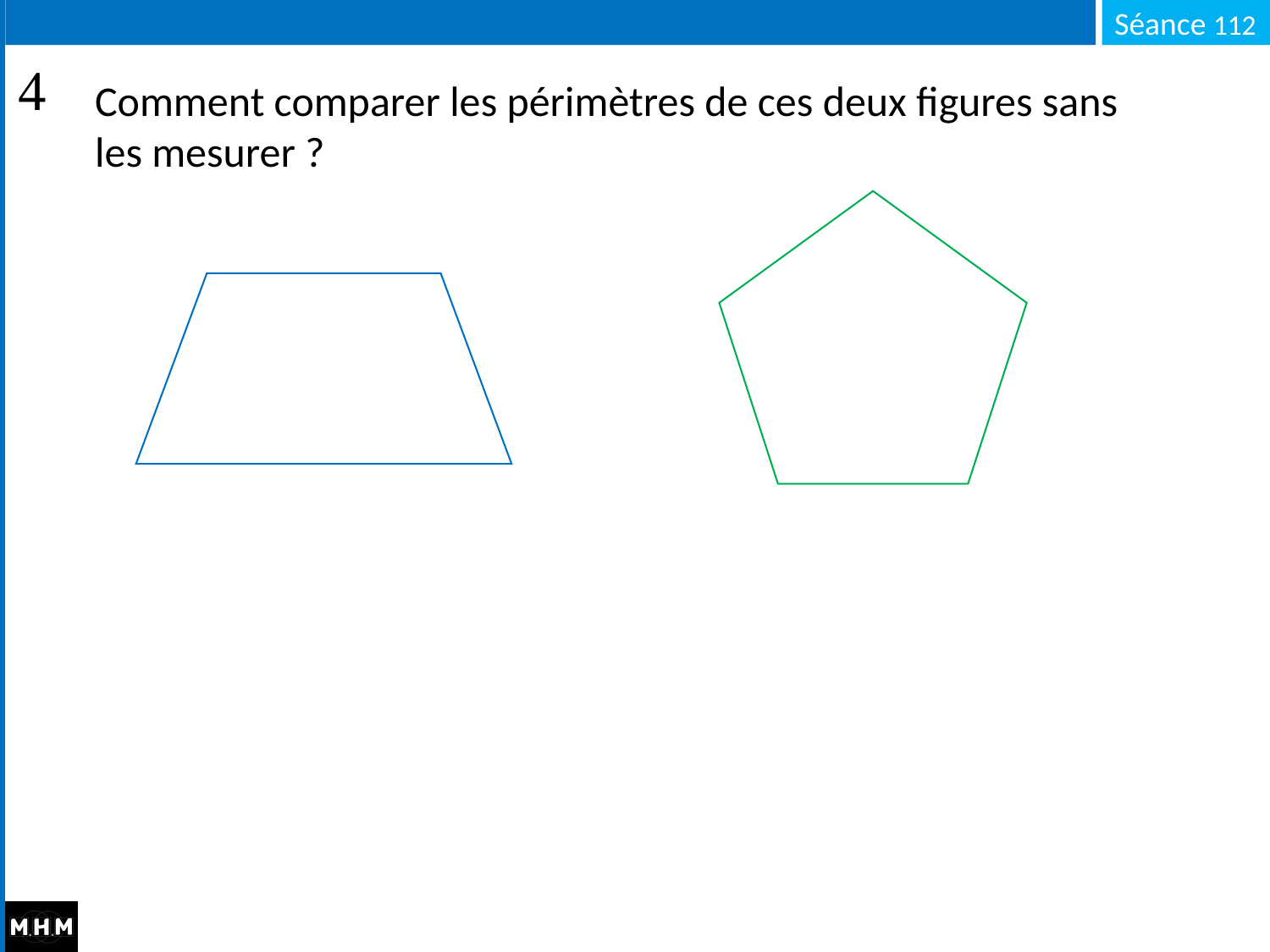

Comment comparer les périmètres de ces deux figures sans les mesurer ?